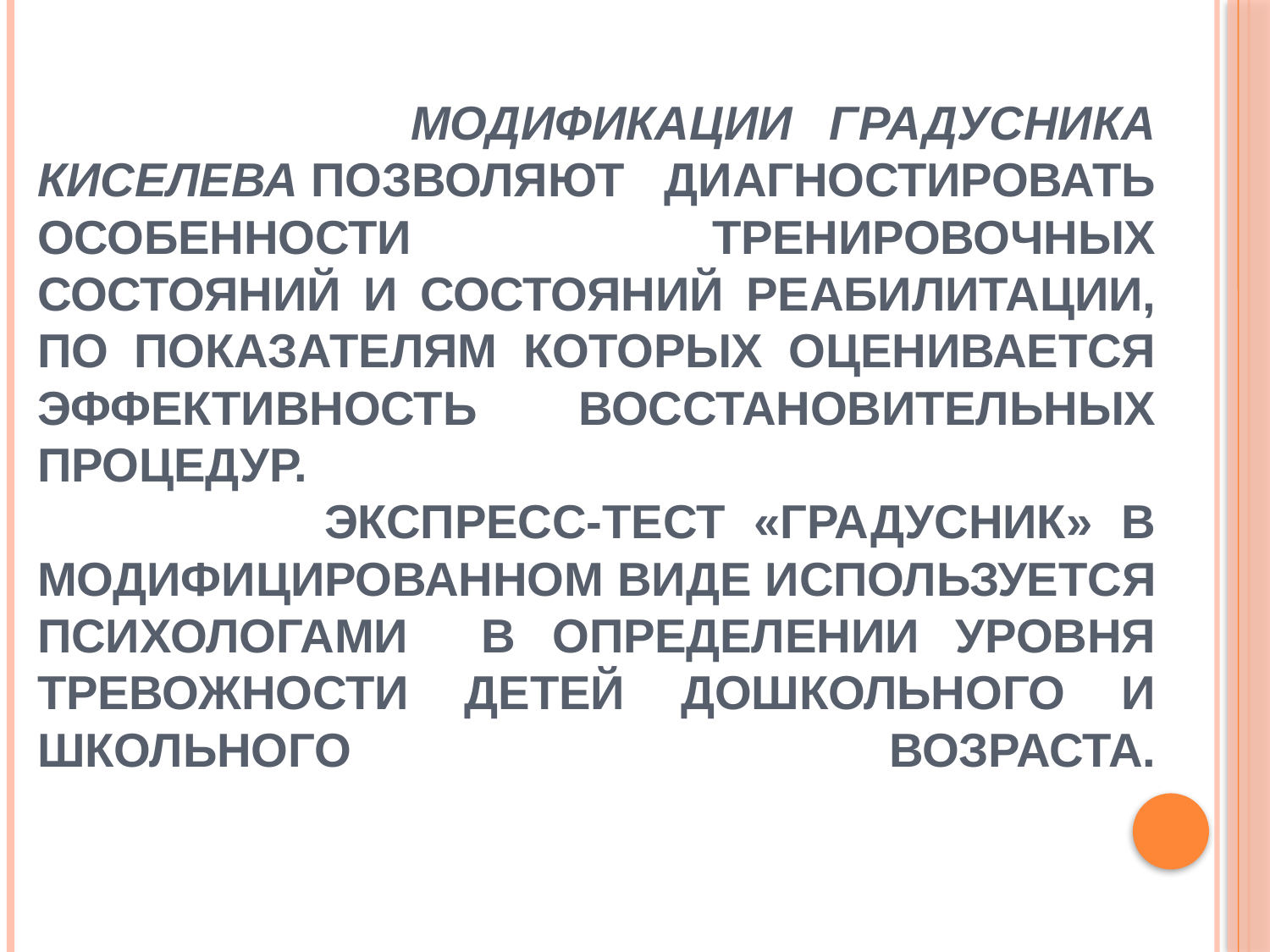

# Модификации градусника Киселева позволяют диагностировать особенности тренировочных состояний и состояний реабилитации, по показателям которых оценивается эффективность восстановительных процедур. Экспресс-тест «Градусник» в модифицированном виде используется психологами  в определении уровня тревожности детей дошкольного и школьного возраста.